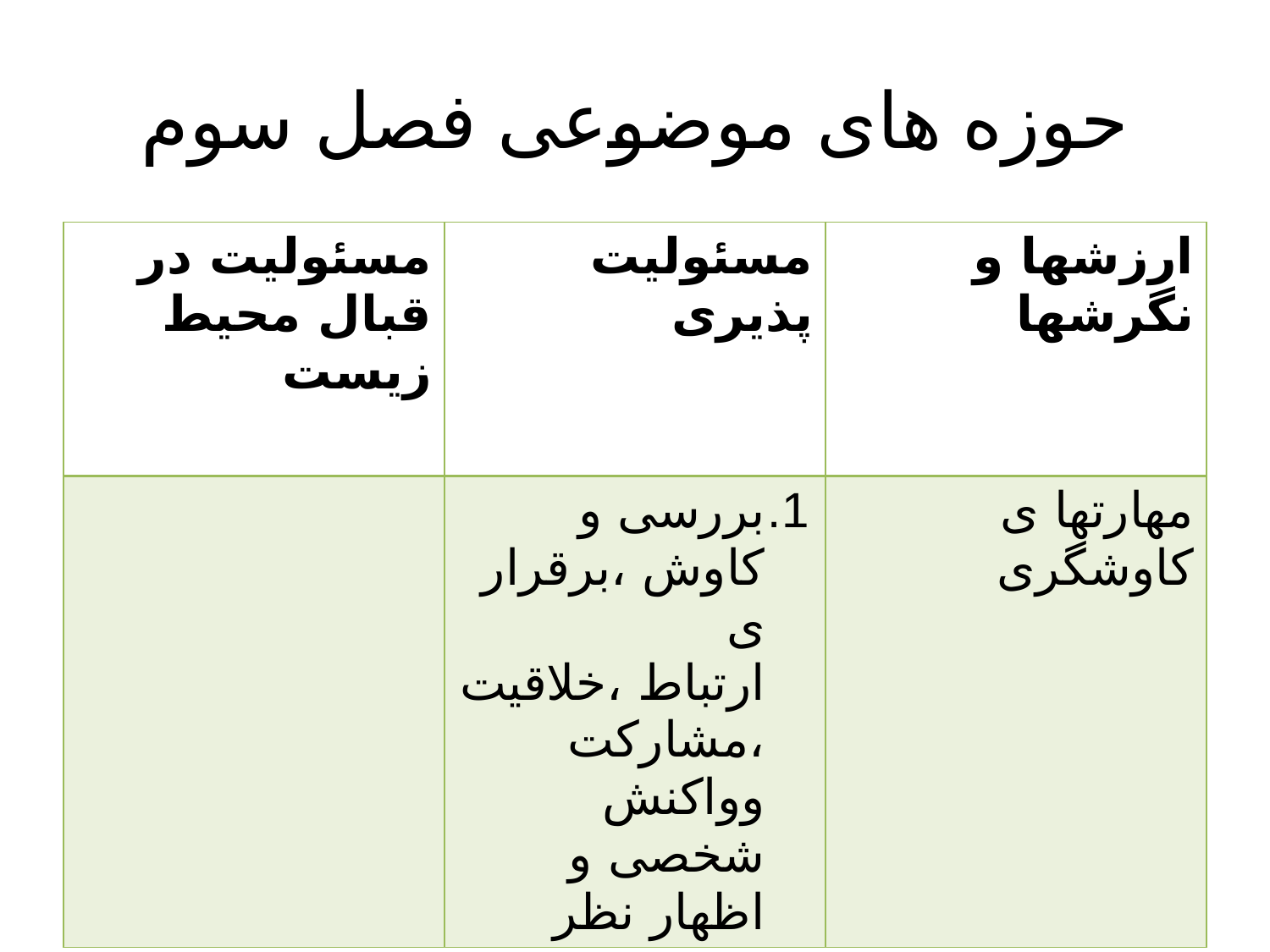

# حوزه های موضوعی فصل سوم
| مسئولیت در قبال محیط زیست | مسئولیت پذیری | ارزشها و نگرشها |
| --- | --- | --- |
|  | بررسی و کاوش ،برقراری ارتباط ،خلاقیت ،مشارکت وواکنش شخصی و اظهار نظر | مهارتها ی کاوشگری |